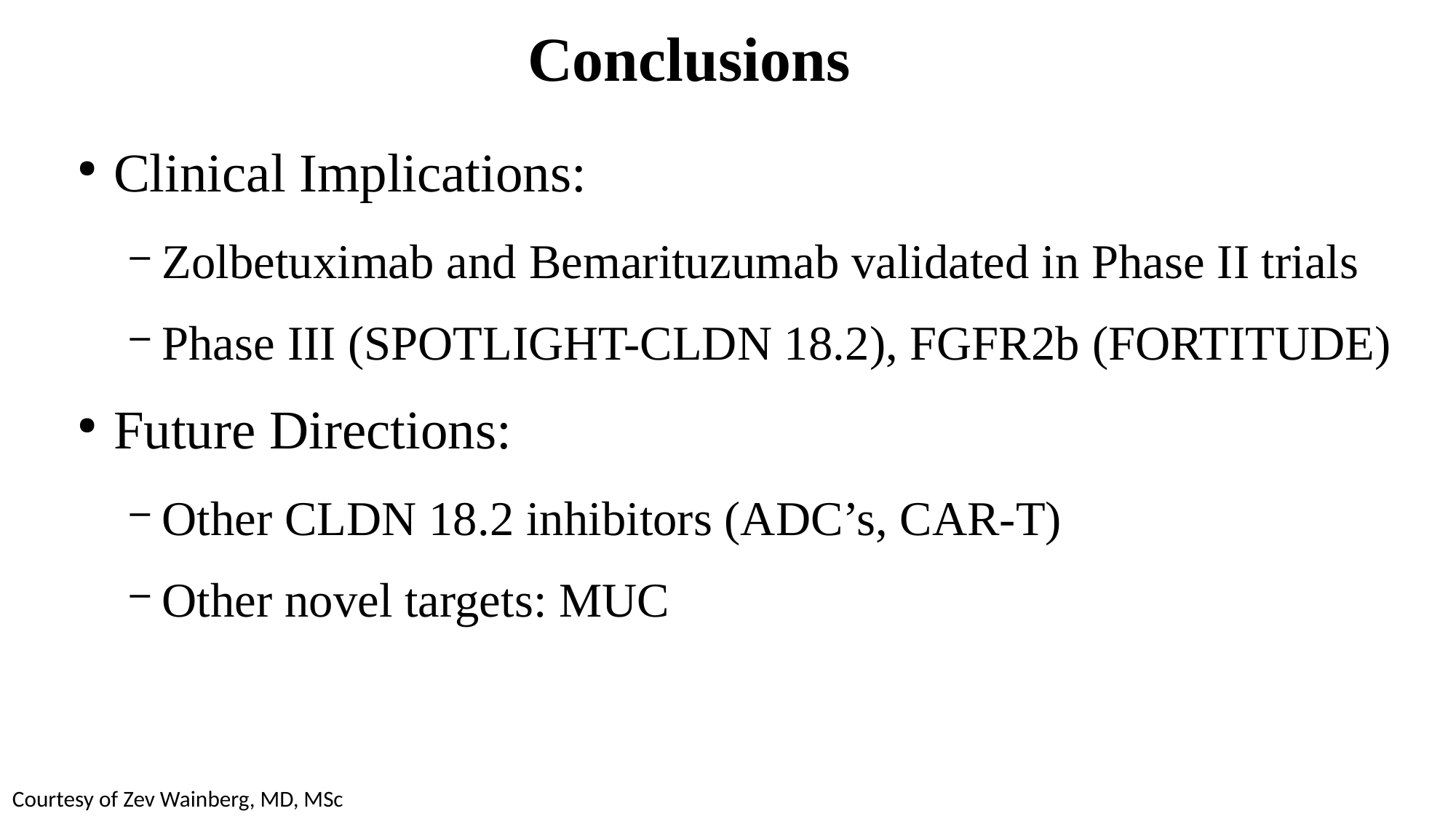

# Conclusions
Clinical Implications:
Zolbetuximab and Bemarituzumab validated in Phase II trials
Phase III (SPOTLIGHT-CLDN 18.2), FGFR2b (FORTITUDE)
Future Directions:
Other CLDN 18.2 inhibitors (ADC’s, CAR-T)
Other novel targets: MUC

Courtesy of Zev Wainberg, MD, MSc